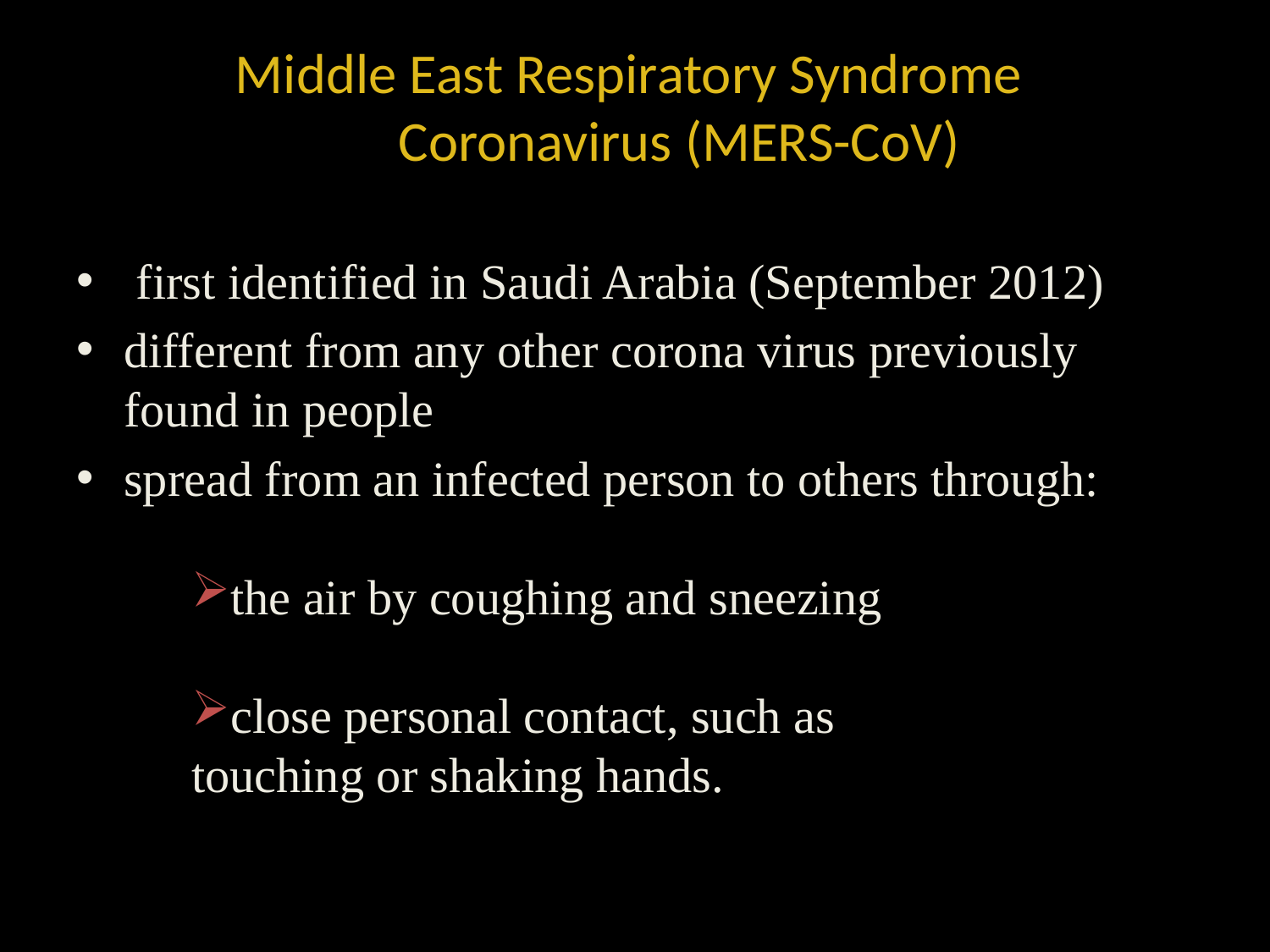

# Middle East Respiratory Syndrome Coronavirus (MERS-CoV)
 first identified in Saudi Arabia (September 2012)
different from any other corona virus previously found in people
spread from an infected person to others through:

the air by coughing and sneezing

close personal contact, such as touching or shaking hands.